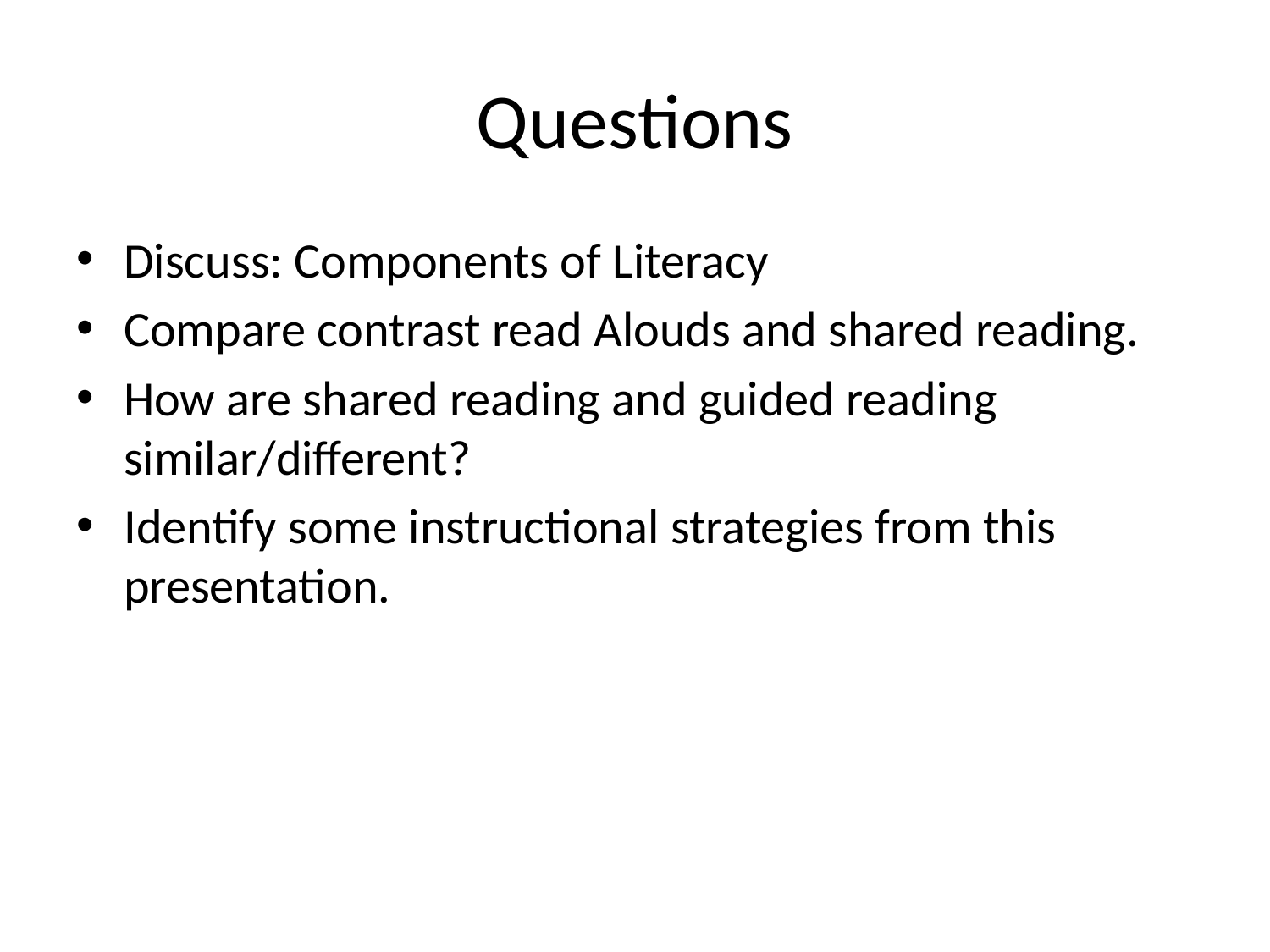

# Questions
Discuss: Components of Literacy
Compare contrast read Alouds and shared reading.
How are shared reading and guided reading similar/different?
Identify some instructional strategies from this presentation.